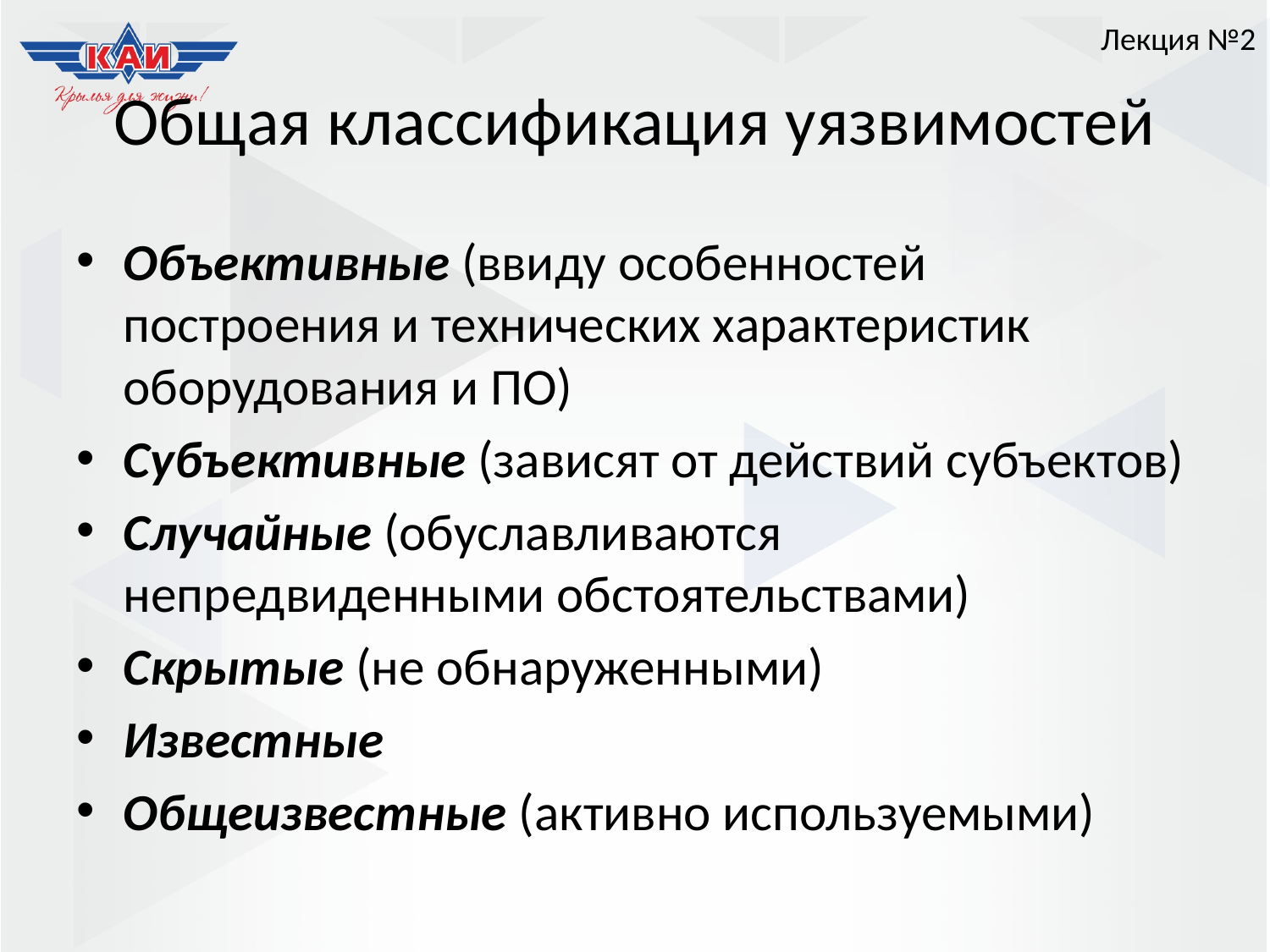

Лекция №2
# Общая классификация уязвимостей
Объективные (ввиду особенностей построения и технических характеристик оборудования и ПО)
Субъективные (зависят от действий субъектов)
Случайные (обуславливаются непредвиденными обстоятельствами)
Скрытые (не обнаруженными)
Известные
Общеизвестные (активно используемыми)